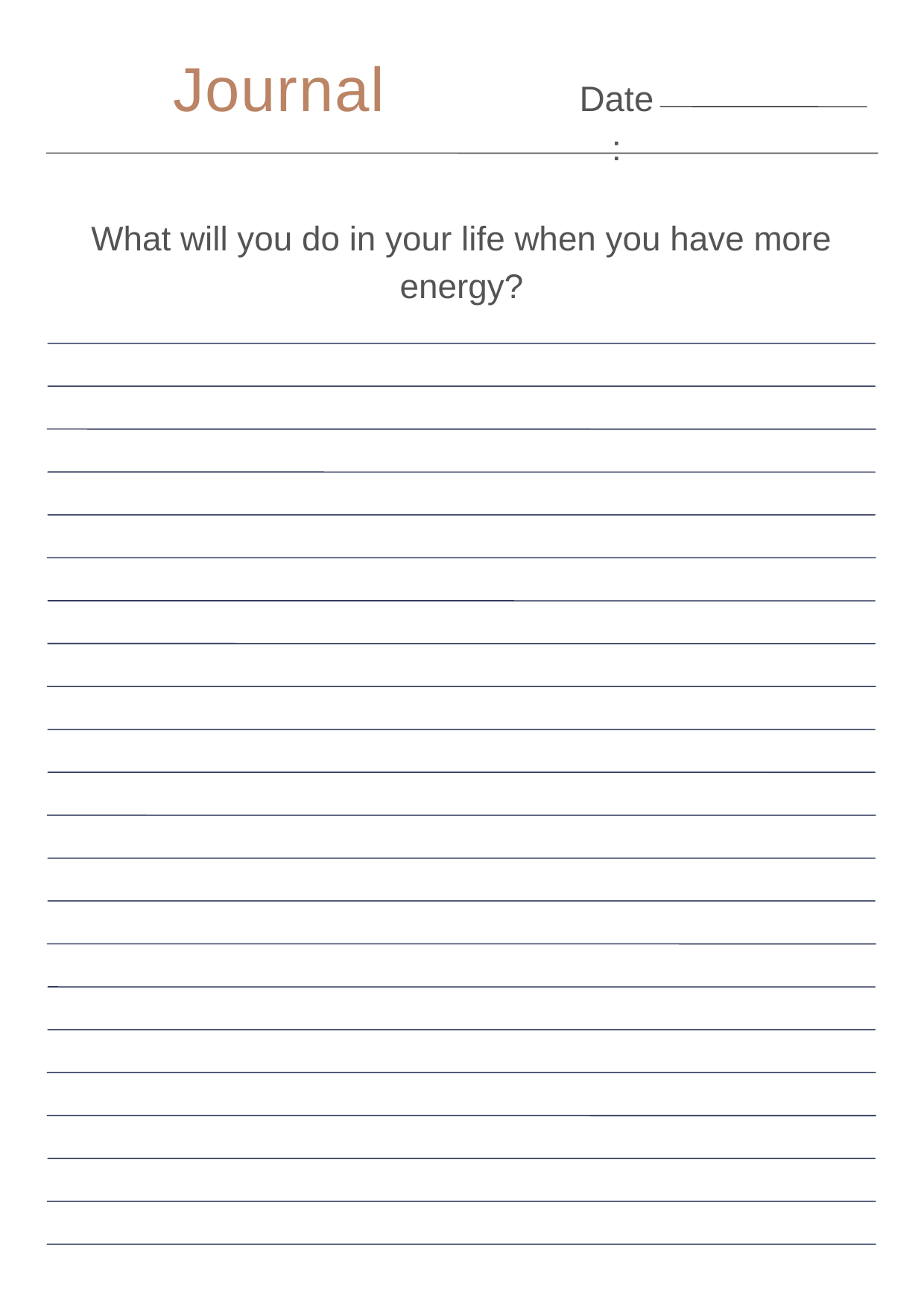

Journal
Date:

What will you do in your life when you have more energy?